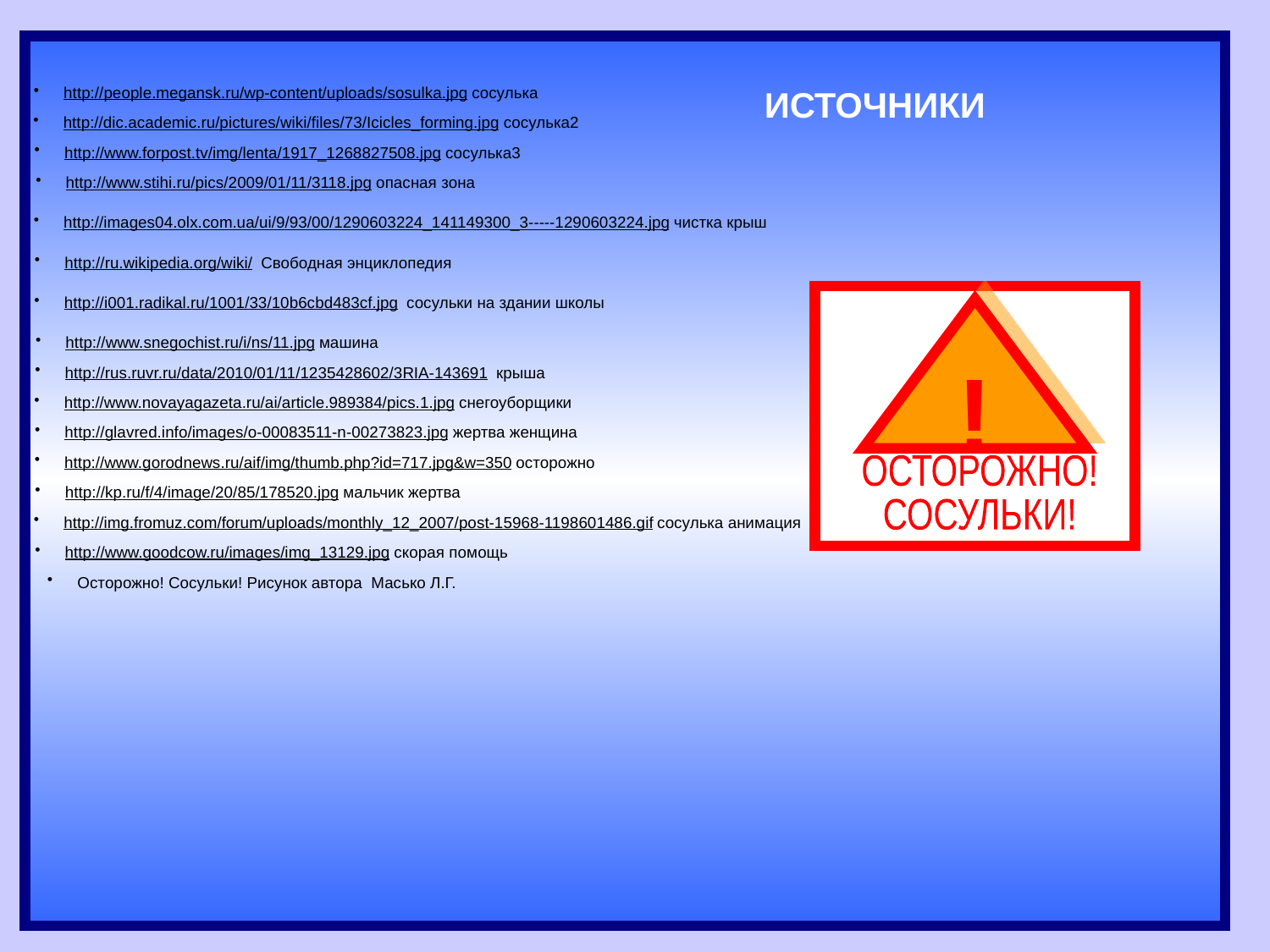

http://people.megansk.ru/wp-content/uploads/sosulka.jpg сосулька
ИСТОЧНИКИ
http://dic.academic.ru/pictures/wiki/files/73/Icicles_forming.jpg сосулька2
http://www.forpost.tv/img/lenta/1917_1268827508.jpg сосулька3
http://www.stihi.ru/pics/2009/01/11/3118.jpg опасная зона
http://images04.olx.com.ua/ui/9/93/00/1290603224_141149300_3-----1290603224.jpg чистка крыш
http://ru.wikipedia.org/wiki/  Свободная энциклопедия
http://i001.radikal.ru/1001/33/10b6cbd483cf.jpg  сосульки на здании школы

!
ОСТОРОЖНО!
СОСУЛЬКИ!
http://www.snegochist.ru/i/ns/11.jpg машина
http://rus.ruvr.ru/data/2010/01/11/1235428602/3RIA-143691  крыша
http://www.novayagazeta.ru/ai/article.989384/pics.1.jpg снегоуборщики
http://glavred.info/images/o-00083511-n-00273823.jpg жертва женщина
http://www.gorodnews.ru/aif/img/thumb.php?id=717.jpg&w=350 осторожно
http://kp.ru/f/4/image/20/85/178520.jpg мальчик жертва
http://img.fromuz.com/forum/uploads/monthly_12_2007/post-15968-1198601486.gif сосулька анимация
http://www.goodcow.ru/images/img_13129.jpg скорая помощь
Осторожно! Сосульки! Рисунок автора  Масько Л.Г.